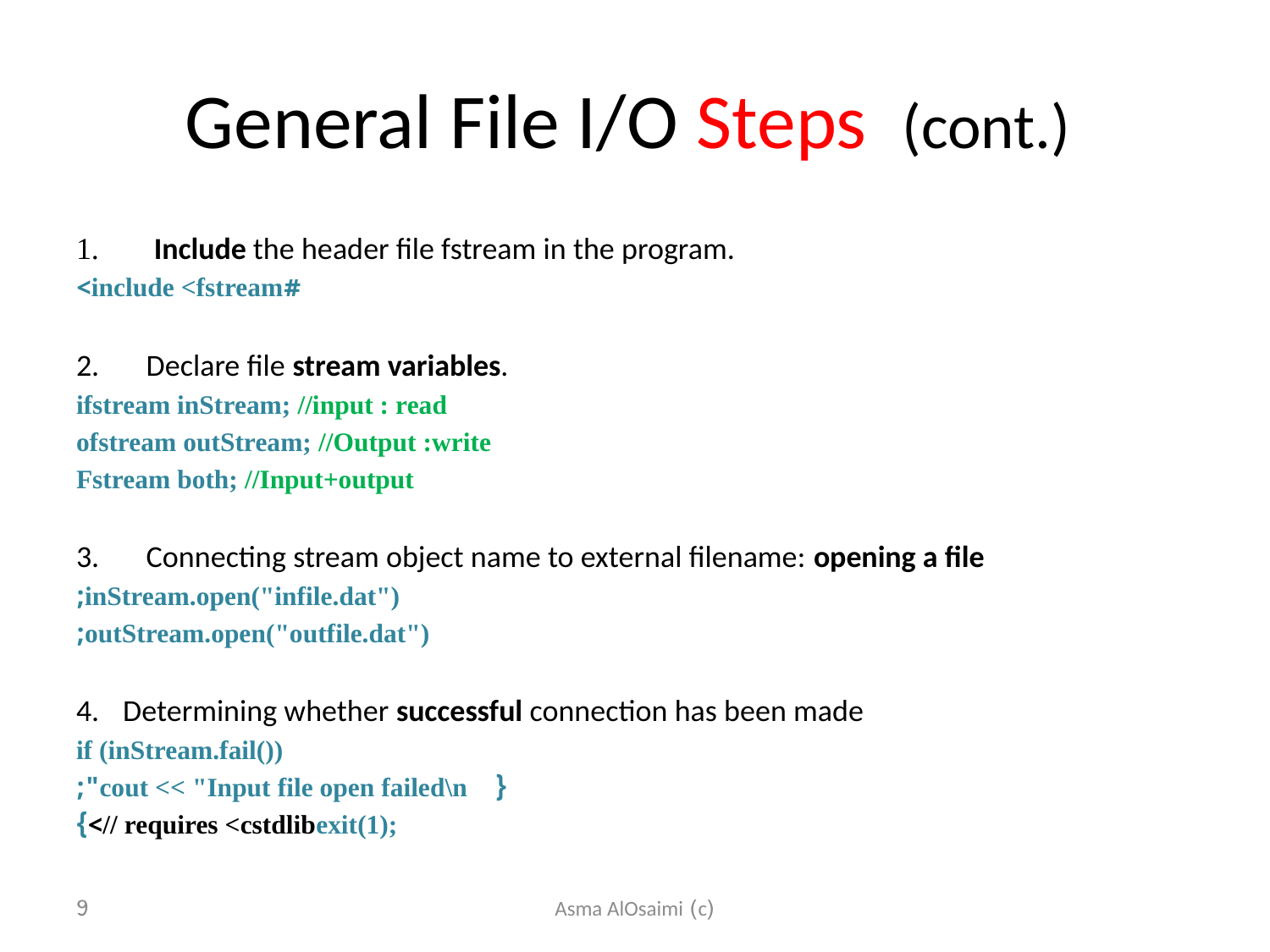

# General File I/O Steps  (cont.)
 Include the header file fstream in the program.
#include <fstream>

Declare file stream variables.
ifstream inStream; //input : read
ofstream outStream; //Output :write
Fstream both; //Input+output

Connecting stream object name to external filename: opening a file
inStream.open("infile.dat");
outStream.open("outfile.dat");

Determining whether successful connection has been made
if (inStream.fail())
{    cout << "Input file open failed\n";
    exit(1);	// requires <cstdlib>}

9
(c) Asma AlOsaimi